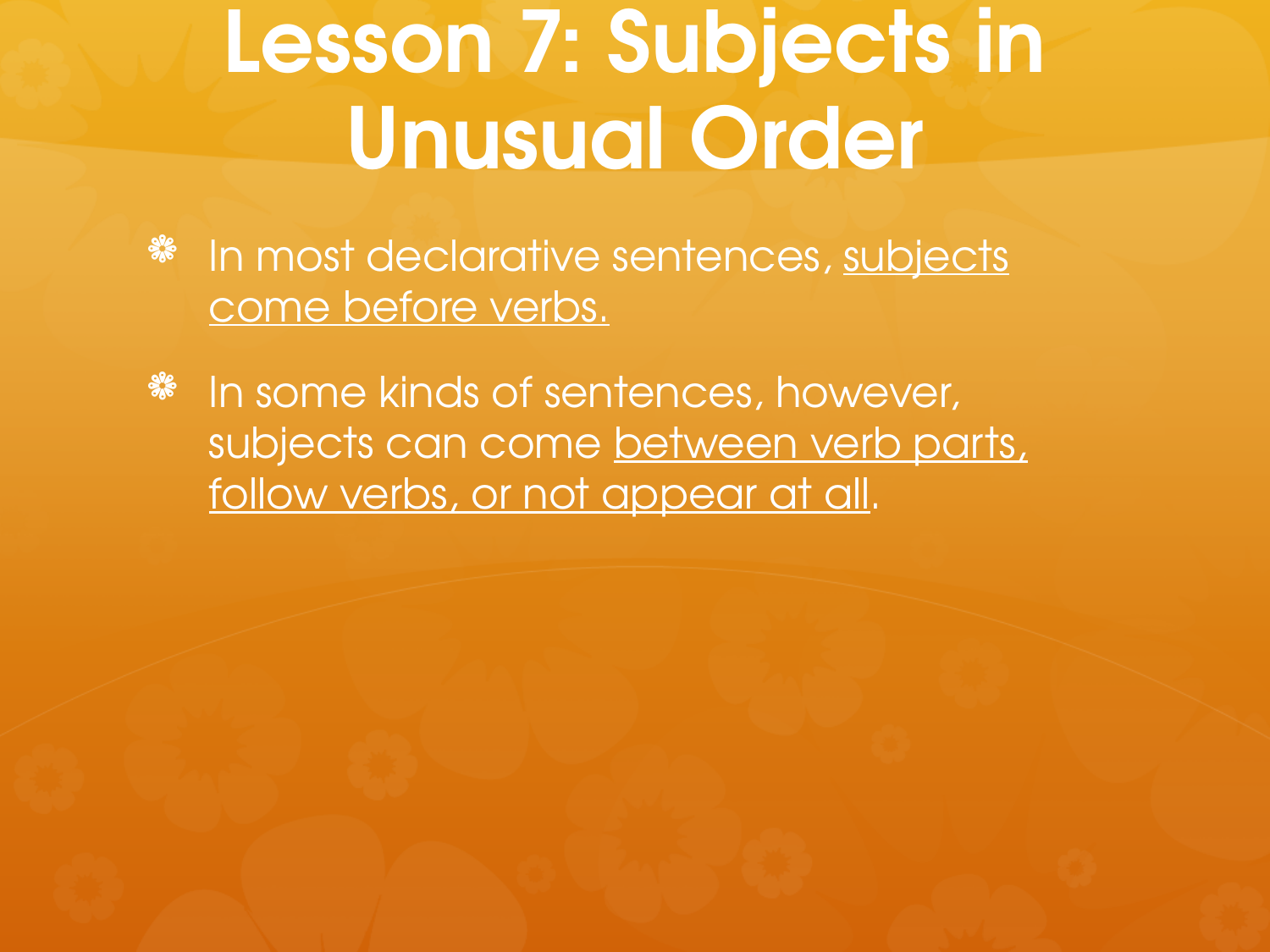

# Lesson 7: Subjects in Unusual Order
In most declarative sentences, subjects come before verbs.
In some kinds of sentences, however, subjects can come between verb parts, follow verbs, or not appear at all.